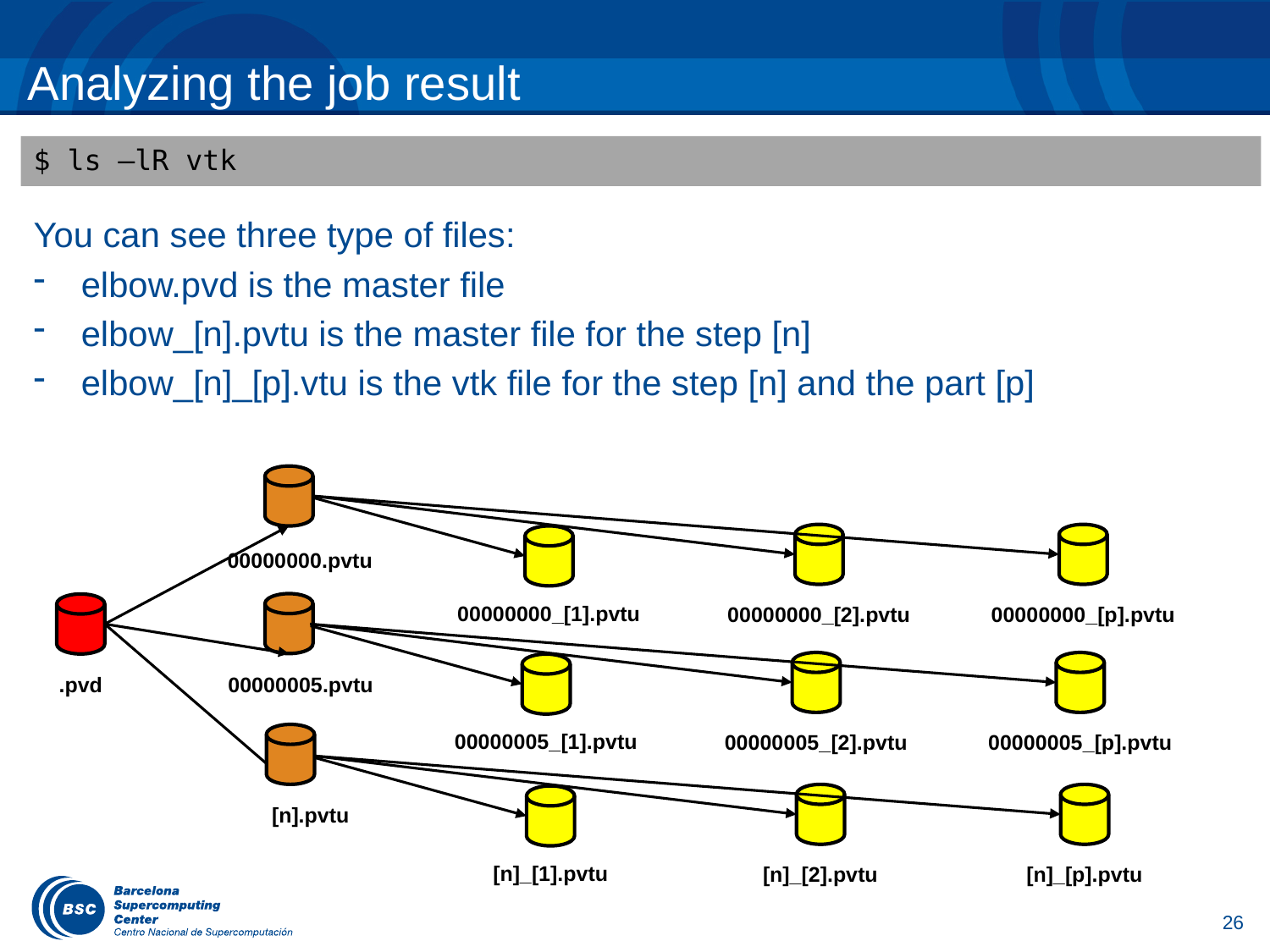

# Analyzing the job result
$ ls –lR vtk

You can see three type of files:
elbow.pvd is the master file
elbow_[n].pvtu is the master file for the step [n]
elbow_[n]_[p].vtu is the vtk file for the step [n] and the part [p]

00000000.pvtu

00000000_[1].pvtu
00000000_[2].pvtu
00000000_[p].pvtu

.pvd
00000005.pvtu
00000005_[1].pvtu
00000005_[2].pvtu
00000005_[p].pvtu

[n].pvtu
[n]_[1].pvtu
[n]_[2].pvtu
[n]_[p].pvtu
26